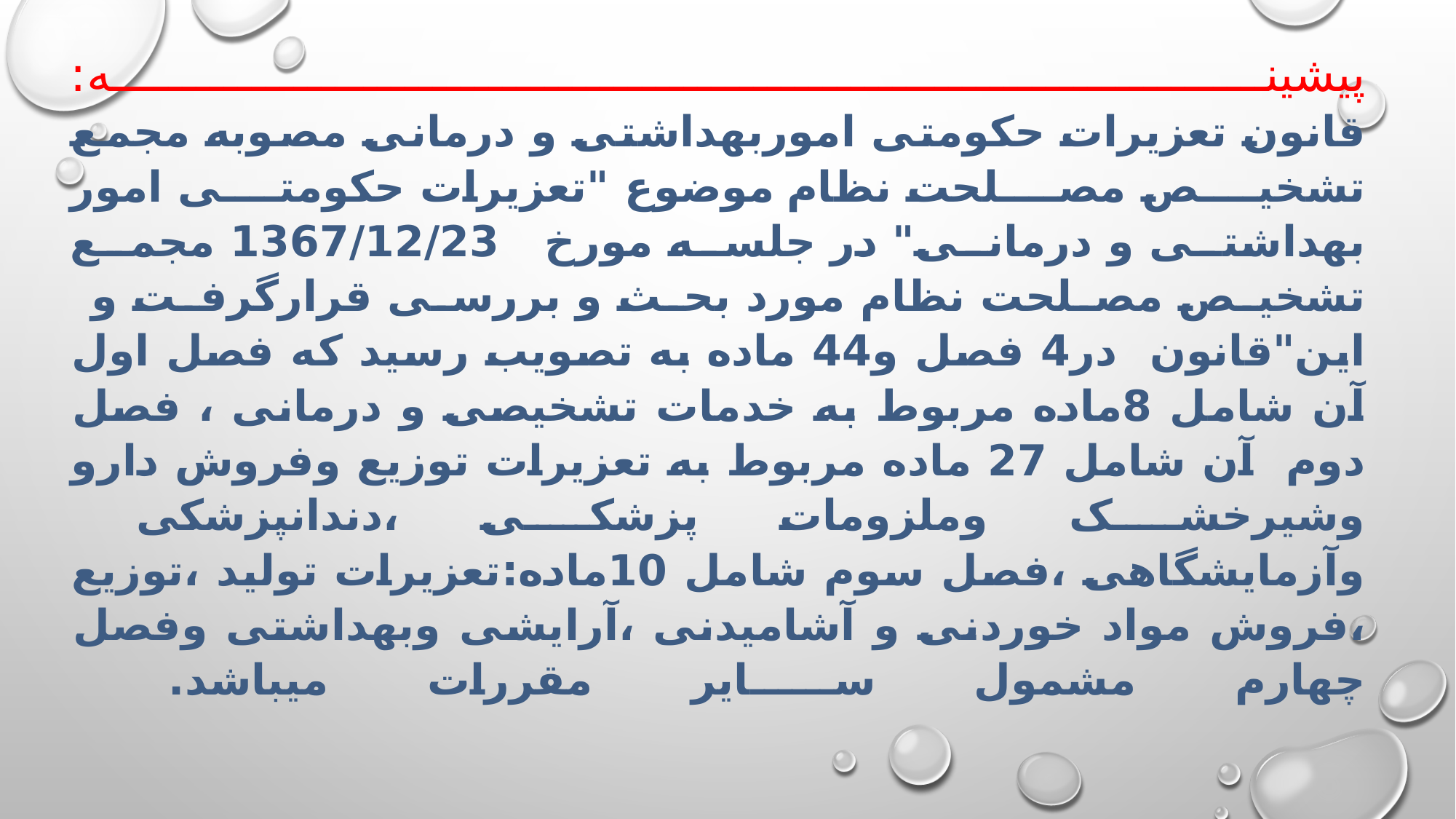

# پیشینه: ‌قانون تعزیرات حکومتی اموربهداشتی و درمانی مصوبه مجمع تشخیص مصلحت نظام موضوع "‌تعزیرات حکومتی امور بهداشتی و درمانی" در جلسه مورخ 1367/12/23 مجمع تشخیص مصلحت نظام مورد بحث و بررسی قرار‌گرفت و این"‌قانون  در4 فصل و44 ماده به تصویب رسید که فصل اول آن شامل 8ماده مربوط به خدمات تشخیصی و درمانی ، فصل دوم  آن شامل 27 ماده مربوط به تعزیرات توزیع وفروش دارو وشیرخشک وملزومات پزشکی ،دندانپزشکی وآزمایشگاهی ،فصل سوم شامل 10ماده:تعزیرات تولید ،توزیع ،فروش مواد خوردنی و آشامیدنی ،آرایشی وبهداشتی وفصل چهارم مشمول سایر مقررات میباشد.